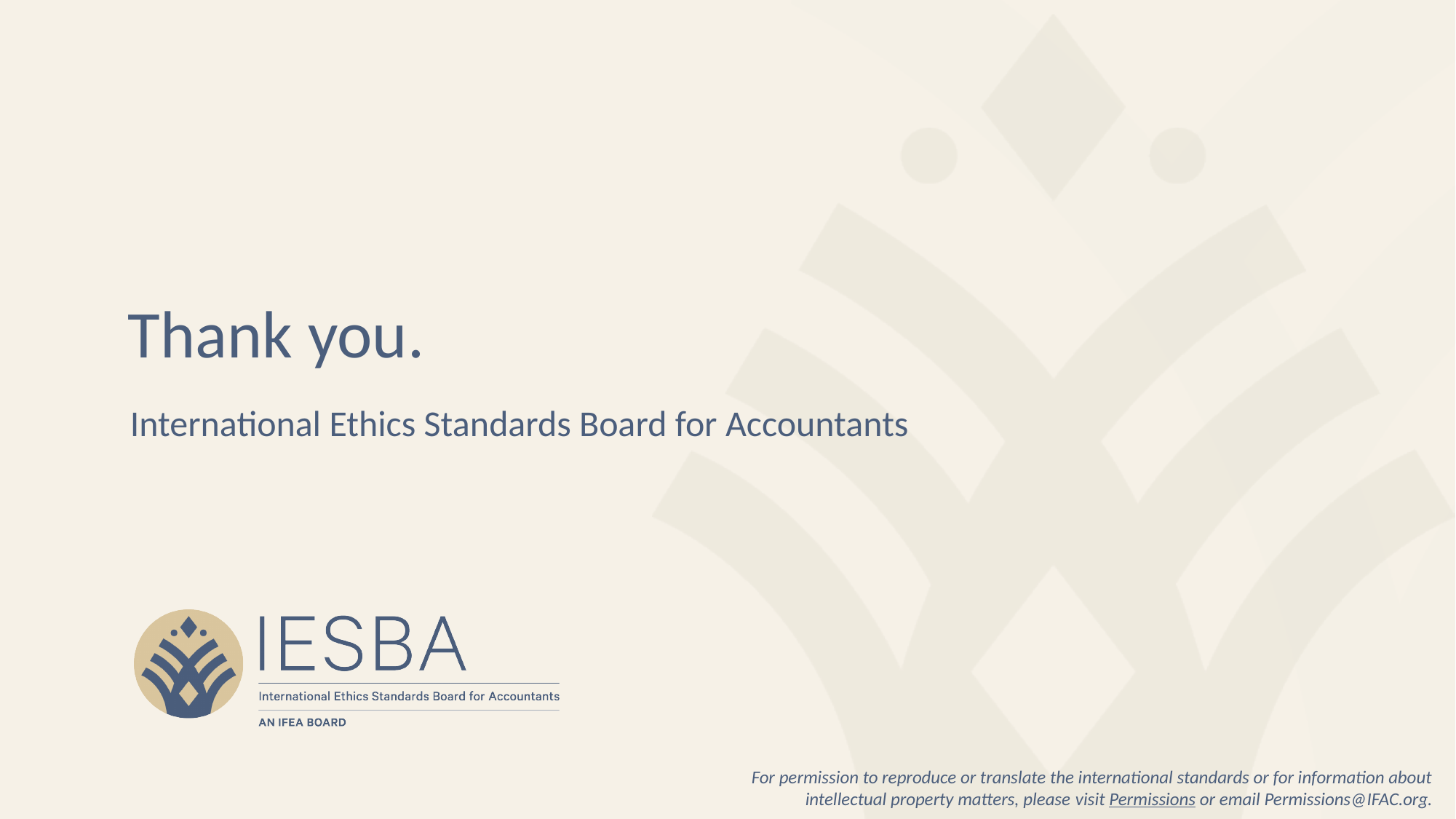

# Thank you.
International Ethics Standards Board for Accountants